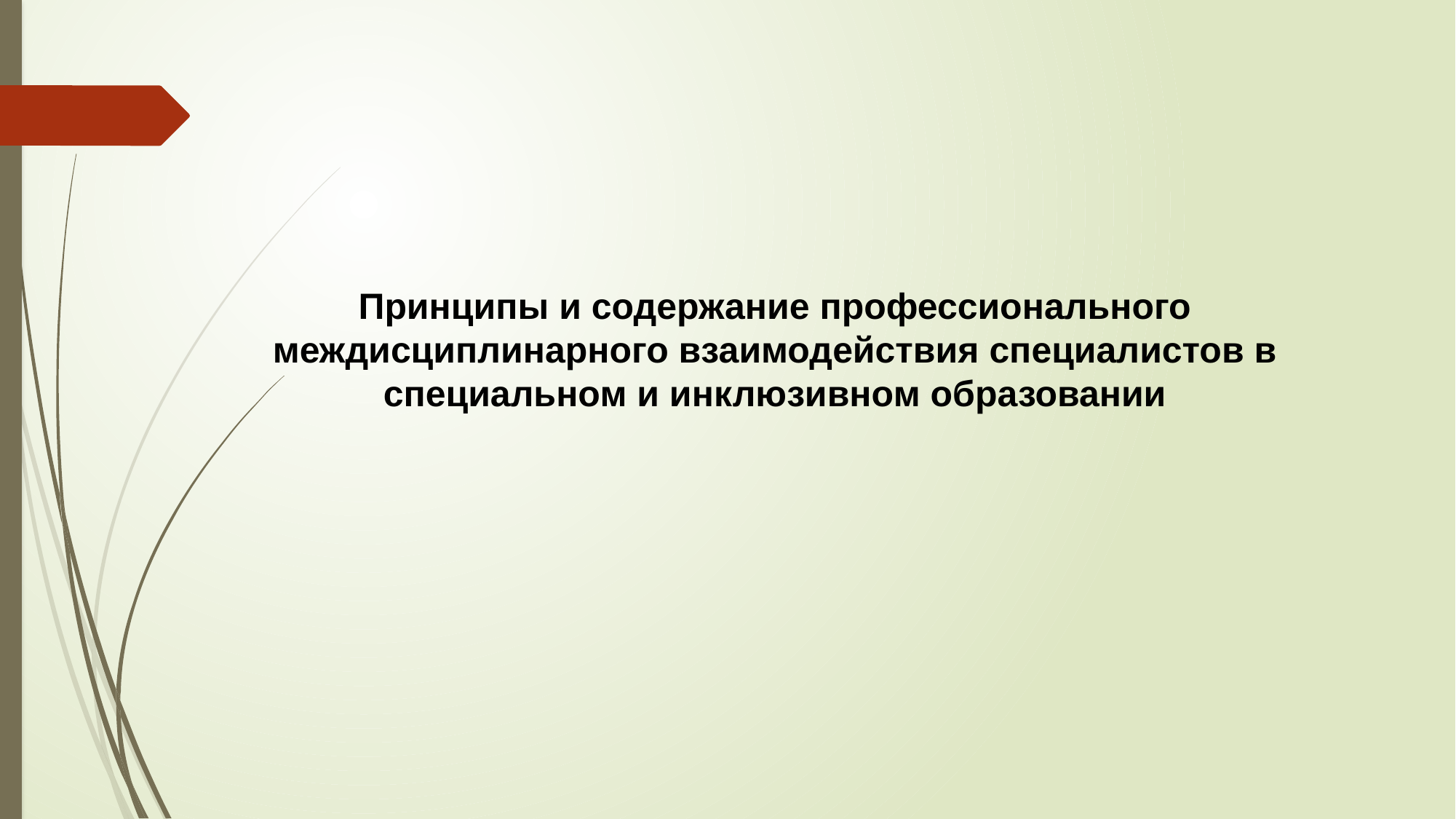

Принципы и содержание профессионального междисциплинарного взаимодействия специалистов в специальном и инклюзивном образовании